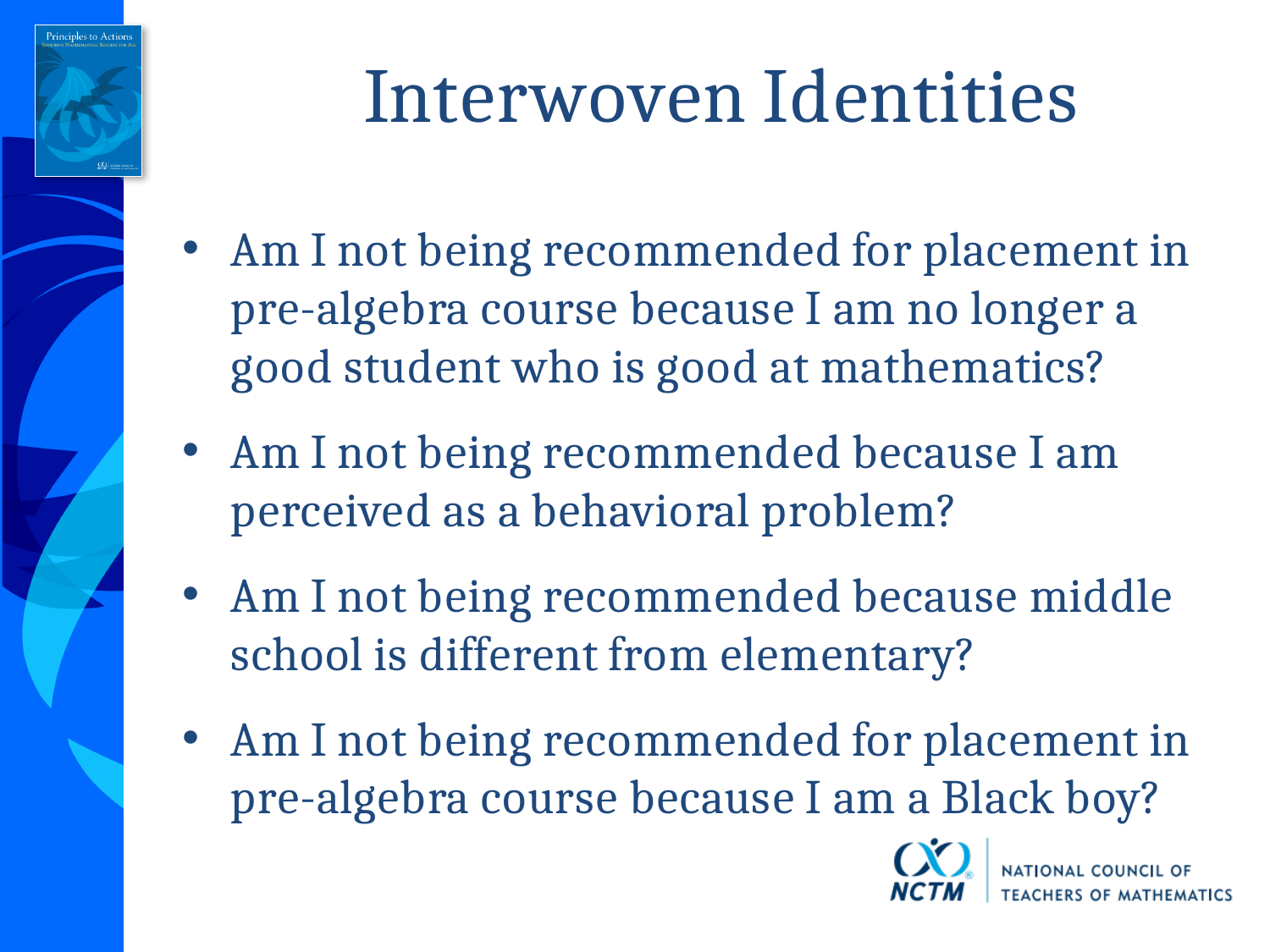

# Interwoven Identities
Am I not being recommended for placement in pre-algebra course because I am no longer a good student who is good at mathematics?
Am I not being recommended because I am perceived as a behavioral problem?
Am I not being recommended because middle school is different from elementary?
Am I not being recommended for placement in pre-algebra course because I am a Black boy?